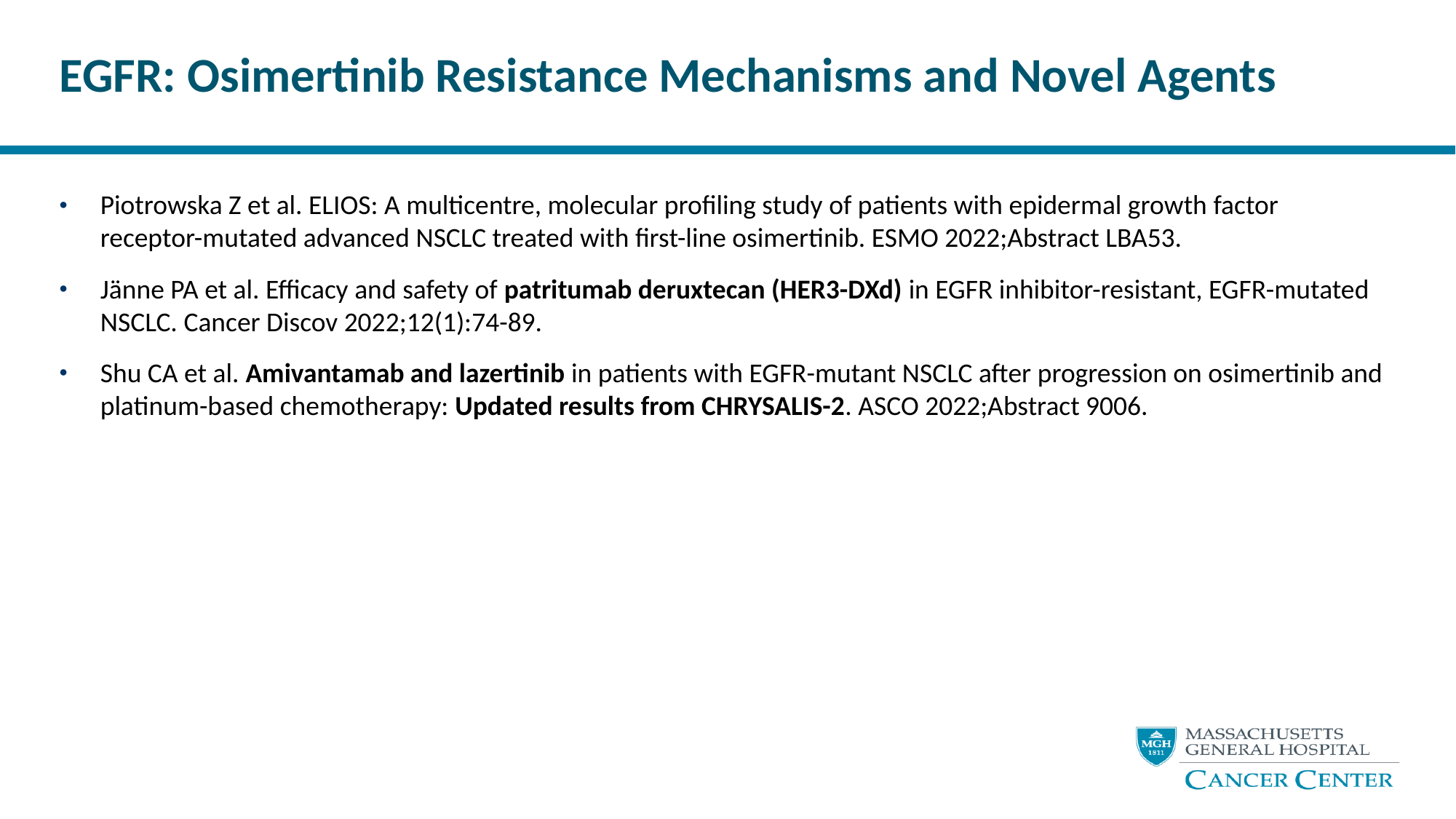

# EGFR: Osimertinib Resistance Mechanisms and Novel Agents
Piotrowska Z et al. ELIOS: A multicentre, molecular profiling study of patients with epidermal growth factor receptor-mutated advanced NSCLC treated with first-line osimertinib. ESMO 2022;Abstract LBA53.
Jänne PA et al. Efficacy and safety of patritumab deruxtecan (HER3-DXd) in EGFR inhibitor-resistant, EGFR-mutated NSCLC. Cancer Discov 2022;12(1):74-89.
Shu CA et al. Amivantamab and lazertinib in patients with EGFR-mutant NSCLC after progression on osimertinib and platinum-based chemotherapy: Updated results from CHRYSALIS-2. ASCO 2022;Abstract 9006.